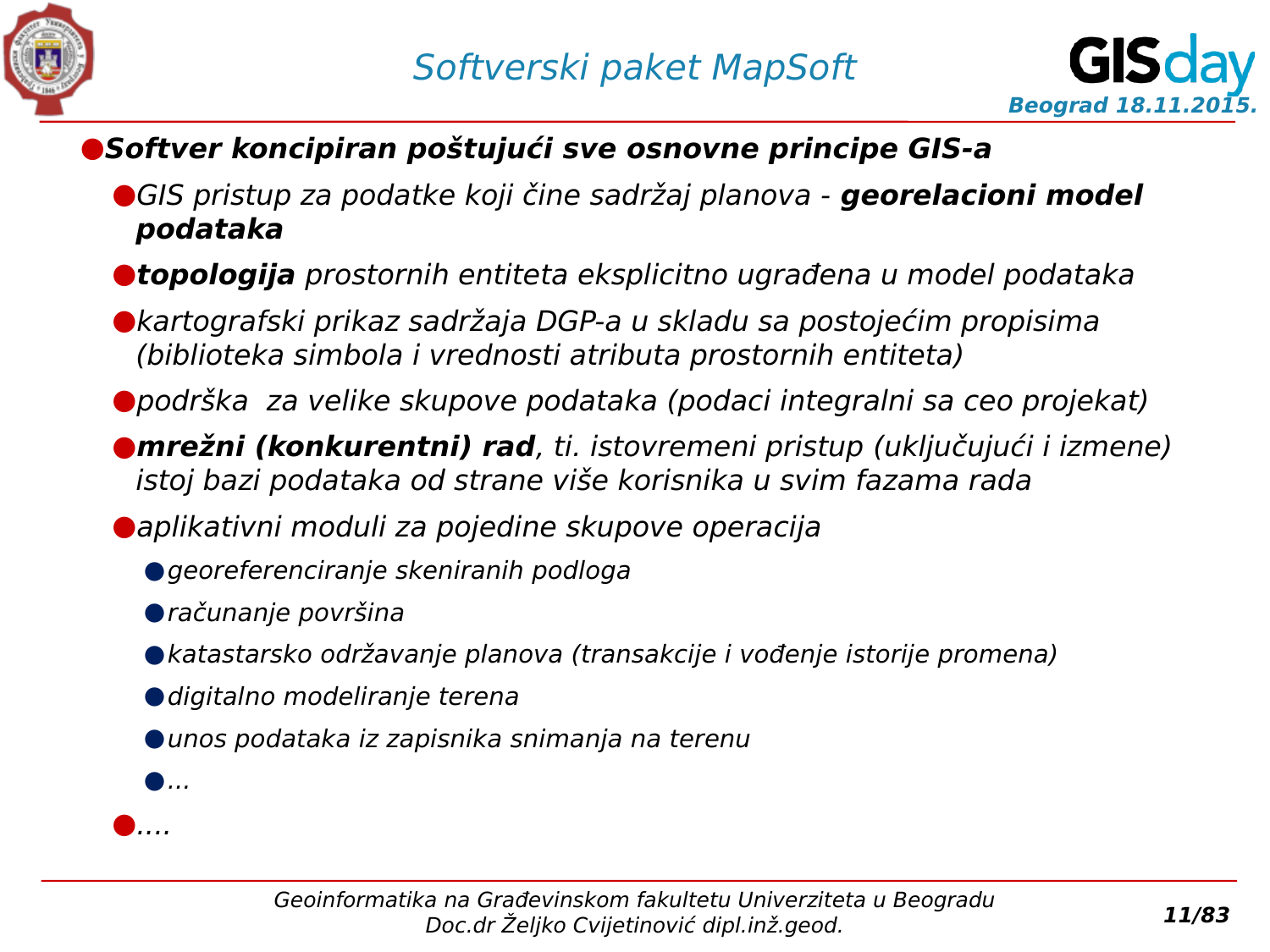

# Softverski paket MapSoft
Softver koncipiran poštujući sve osnovne principe GIS-a
GIS pristup za podatke koji čine sadržaj planova - georelacioni model podataka
topologija prostornih entiteta eksplicitno ugrađena u model podataka
kartografski prikaz sadržaja DGP-a u skladu sa postojećim propisima (biblioteka simbola i vrednosti atributa prostornih entiteta)
podrška  za velike skupove podataka (podaci integralni sa ceo projekat)
mrežni (konkurentni) rad, ti. istovremeni pristup (uključujući i izmene) istoj bazi podataka od strane više korisnika u svim fazama rada
aplikativni moduli za pojedine skupove operacija
georeferenciranje skeniranih podloga
računanje površina
katastarsko održavanje planova (transakcije i vođenje istorije promena)
digitalno modeliranje terena
unos podataka iz zapisnika snimanja na terenu
...
....